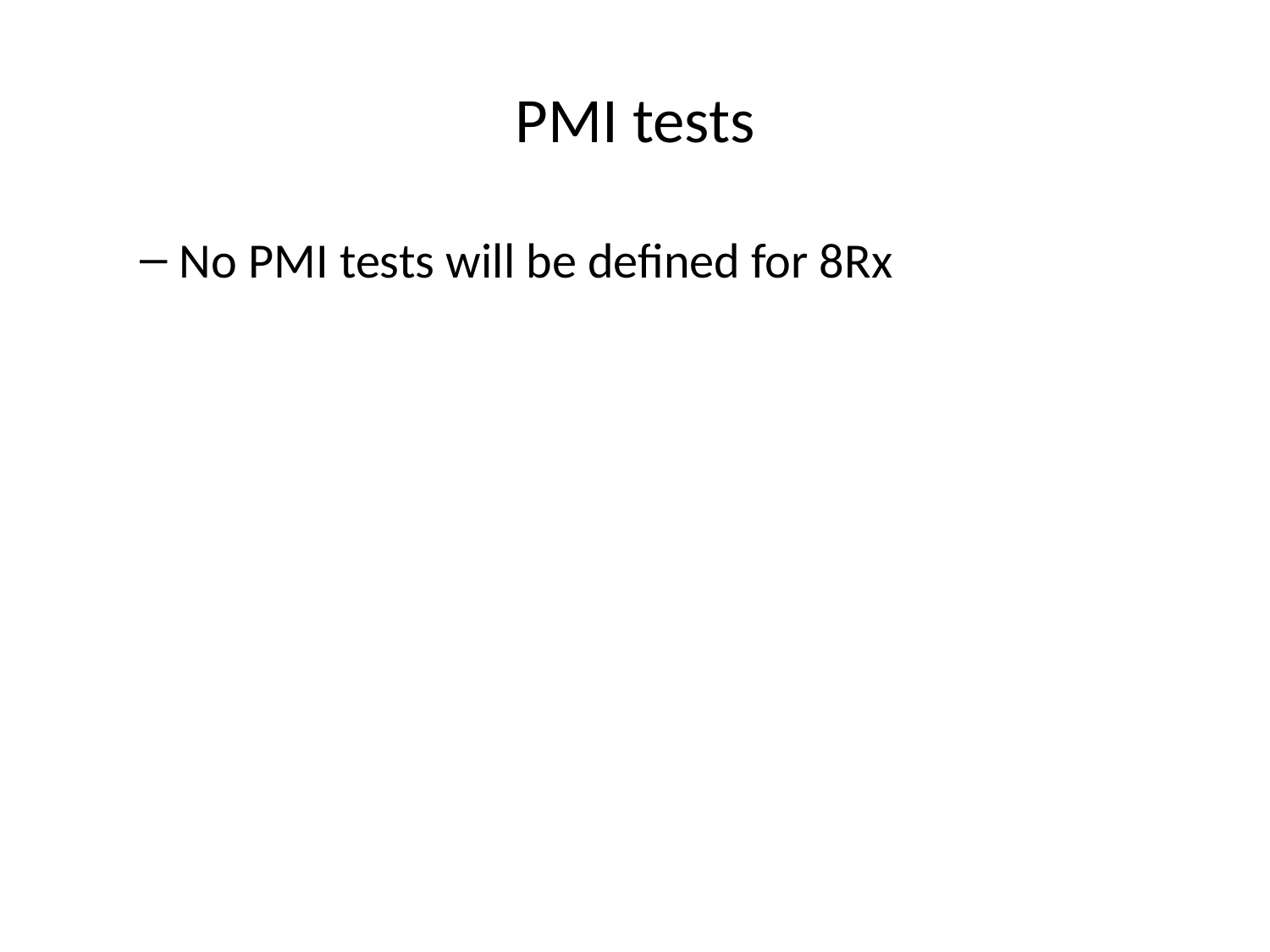

# PMI tests
No PMI tests will be defined for 8Rx